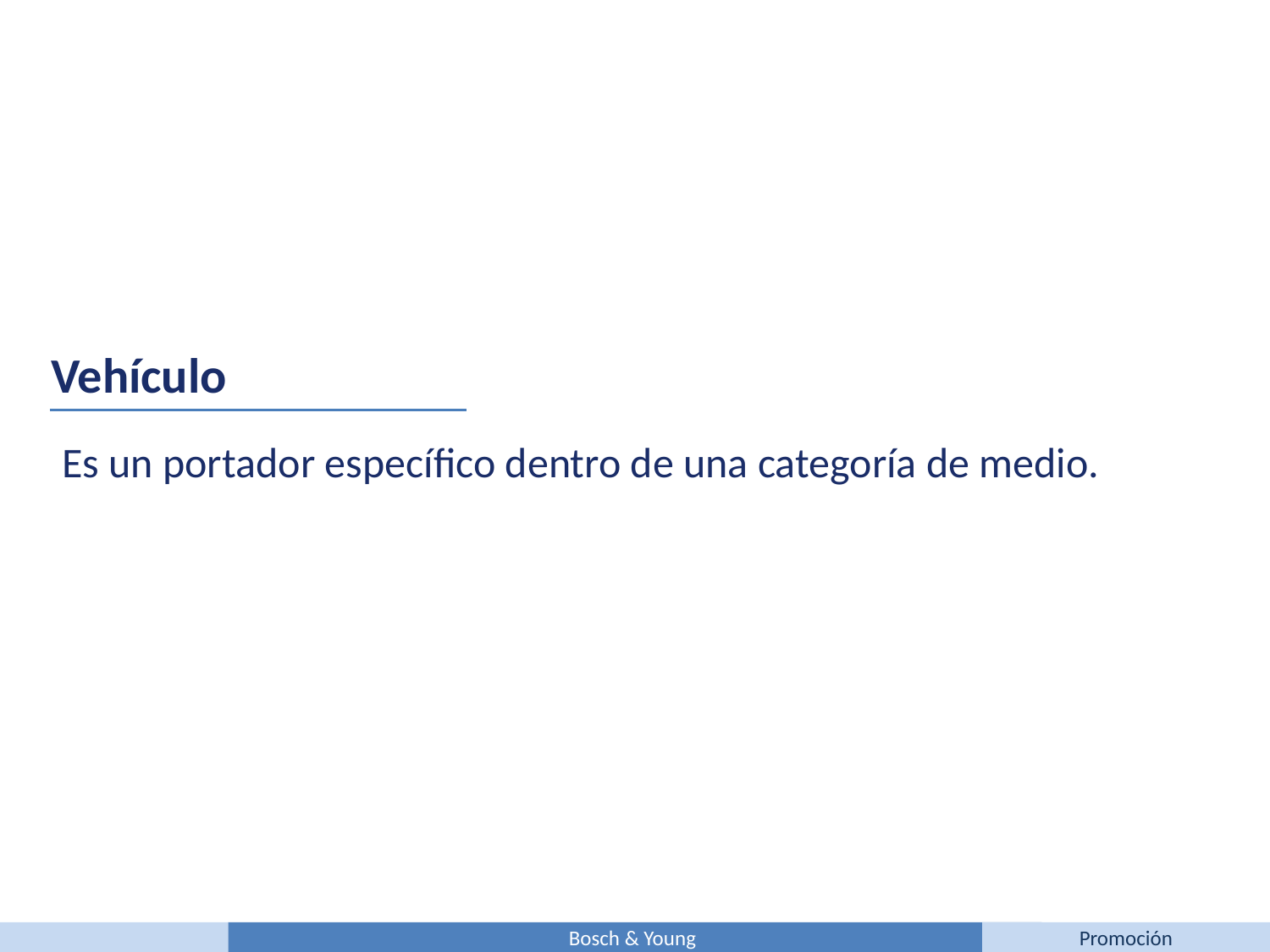

Vehículo
Es un portador específico dentro de una categoría de medio.

Bosch & Young
Promoción